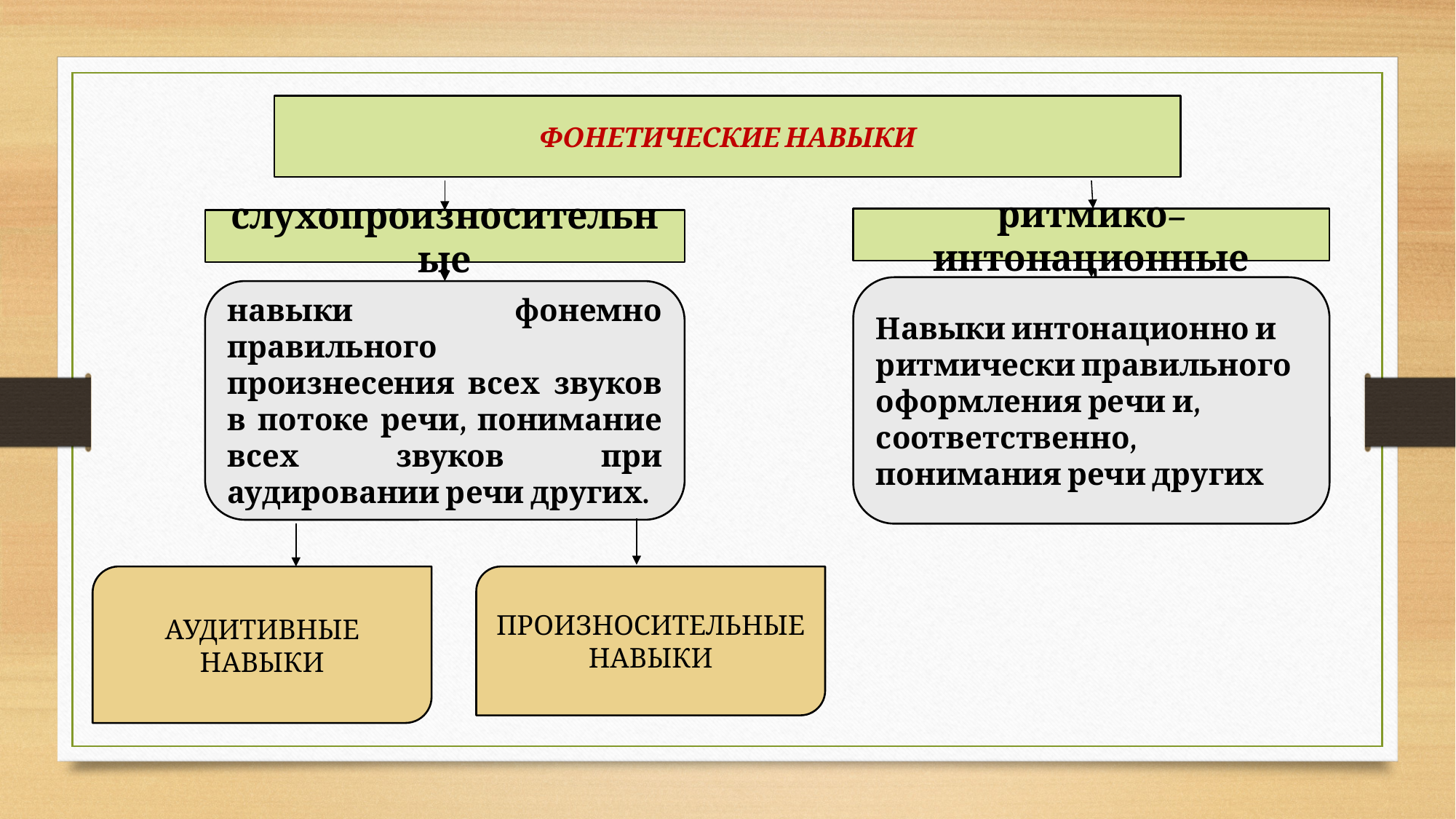

ФОНЕТИЧЕСКИЕ НАВЫКИ
ритмико–интонационные
слухопроизносительные
Навыки интонационно и ритмически правильного оформления речи и, соответственно, понимания речи других
навыки фонемно правильного произнесения всех звуков в потоке речи, понимание всех звуков при аудировании речи других.

АУДИТИВНЫЕ НАВЫКИ
ПРОИЗНОСИТЕЛЬНЫЕ НАВЫКИ